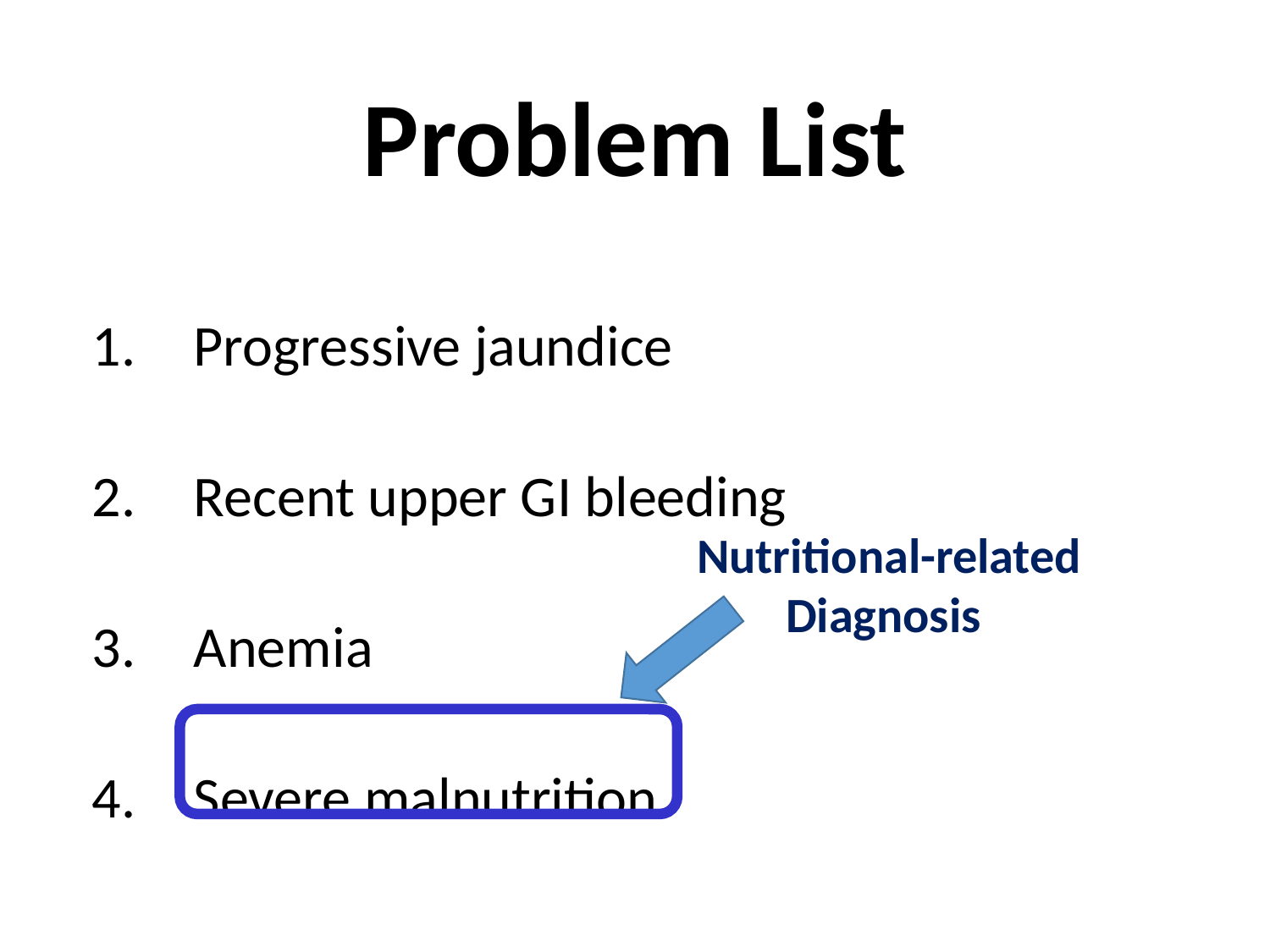

# Problem List
Progressive jaundice
Recent upper GI bleeding
Anemia
Severe malnutrition

Nutritional-related Diagnosis